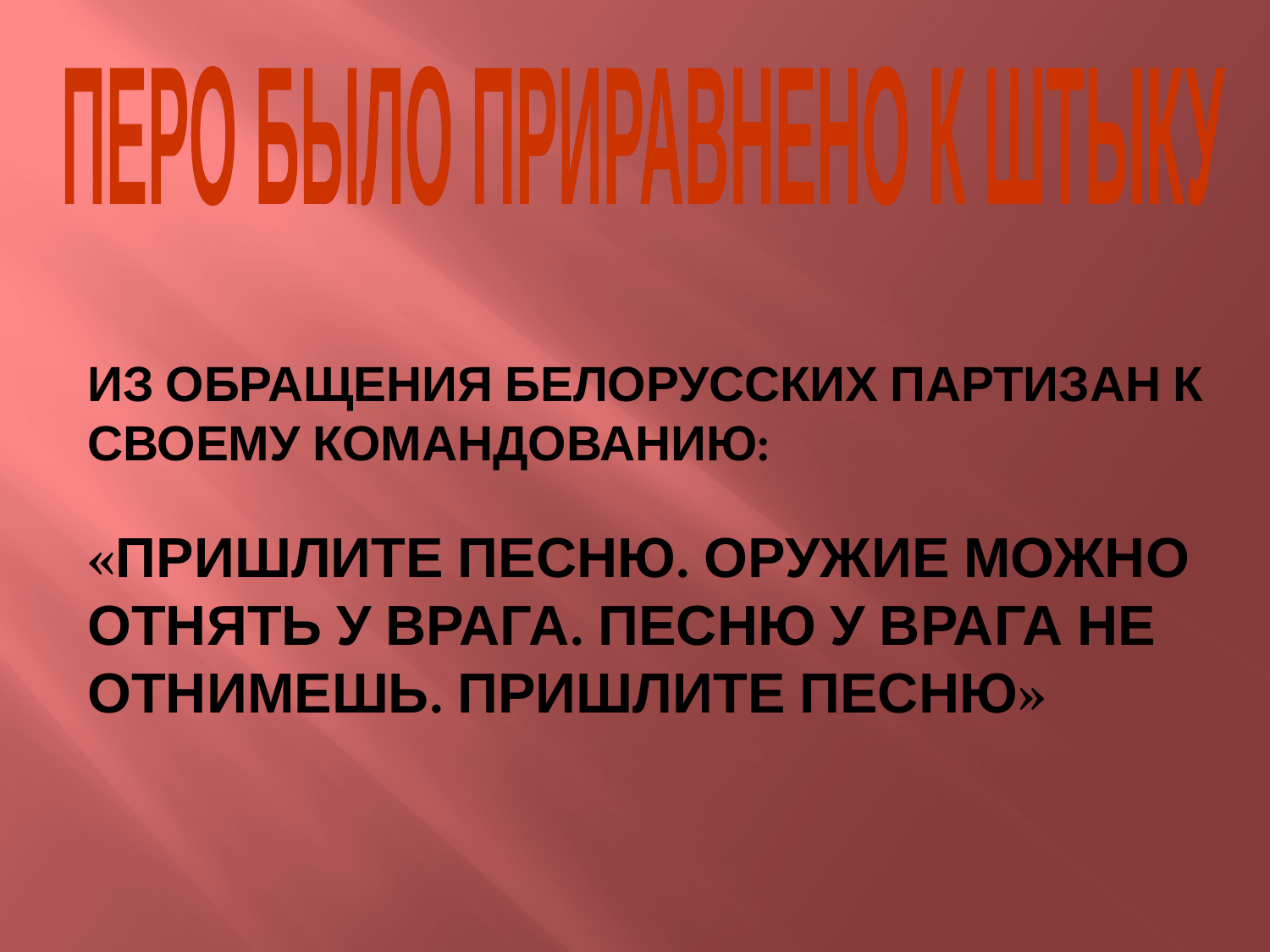

ПЕРО БЫЛО ПРИРАВНЕНО К ШТЫКУ
ИЗ ОБРАЩЕНИЯ БЕЛОРУССКИХ ПАРТИЗАН К СВОЕМУ КОМАНДОВАНИЮ:

«ПРИШЛИТЕ ПЕСНЮ. ОРУЖИЕ МОЖНО ОТНЯТЬ У ВРАГА. ПЕСНЮ У ВРАГА НЕ ОТНИМЕШЬ. ПРИШЛИТЕ ПЕСНЮ»